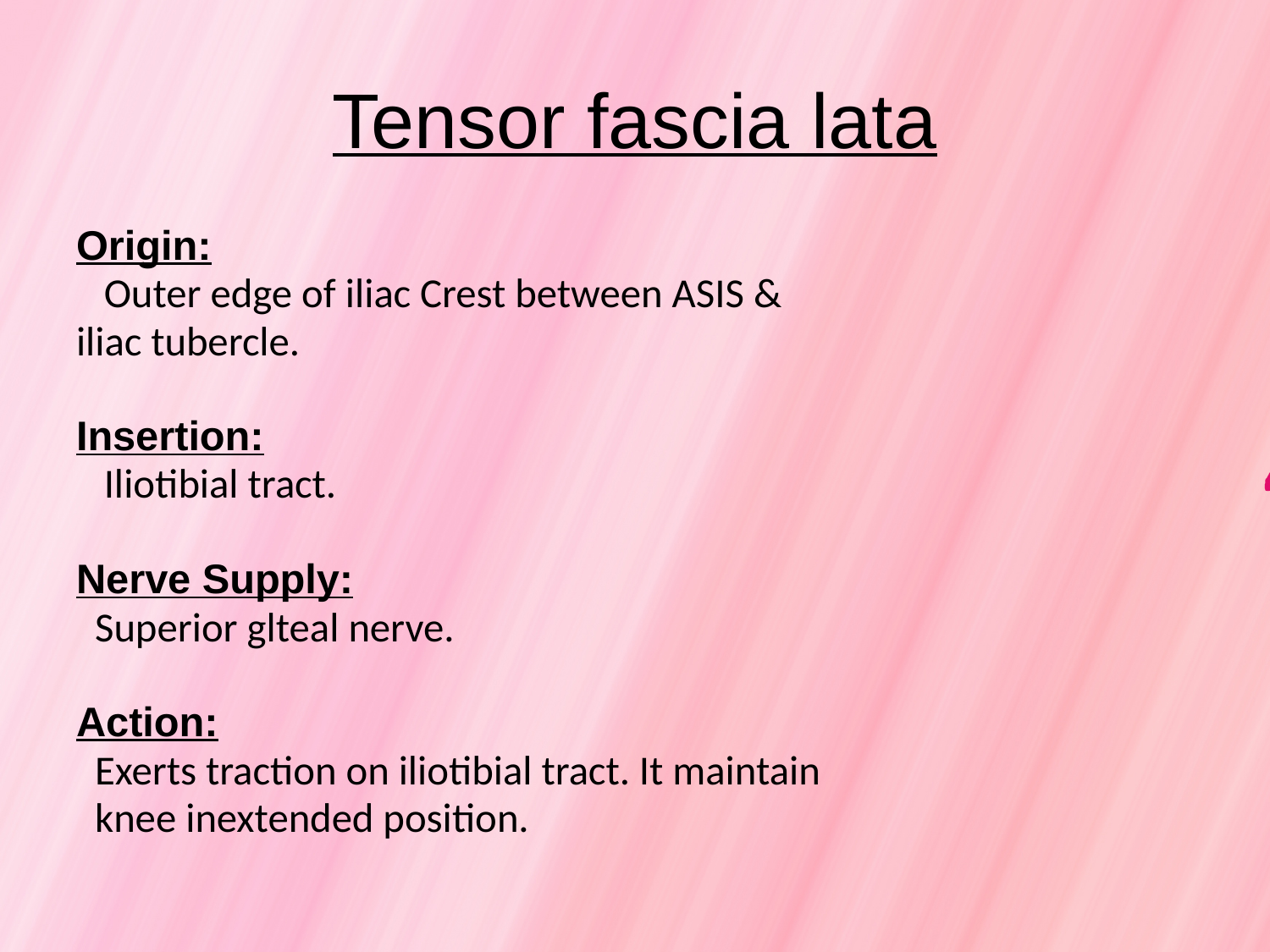

# Tensor fascia lata
Origin:
   Outer edge of iliac Crest between ASIS &
iliac tubercle.

Insertion:
   Iliotibial tract.

Nerve Supply:
  Superior glteal nerve.

Action:
  Exerts traction on iliotibial tract. It maintain
  knee inextended position.